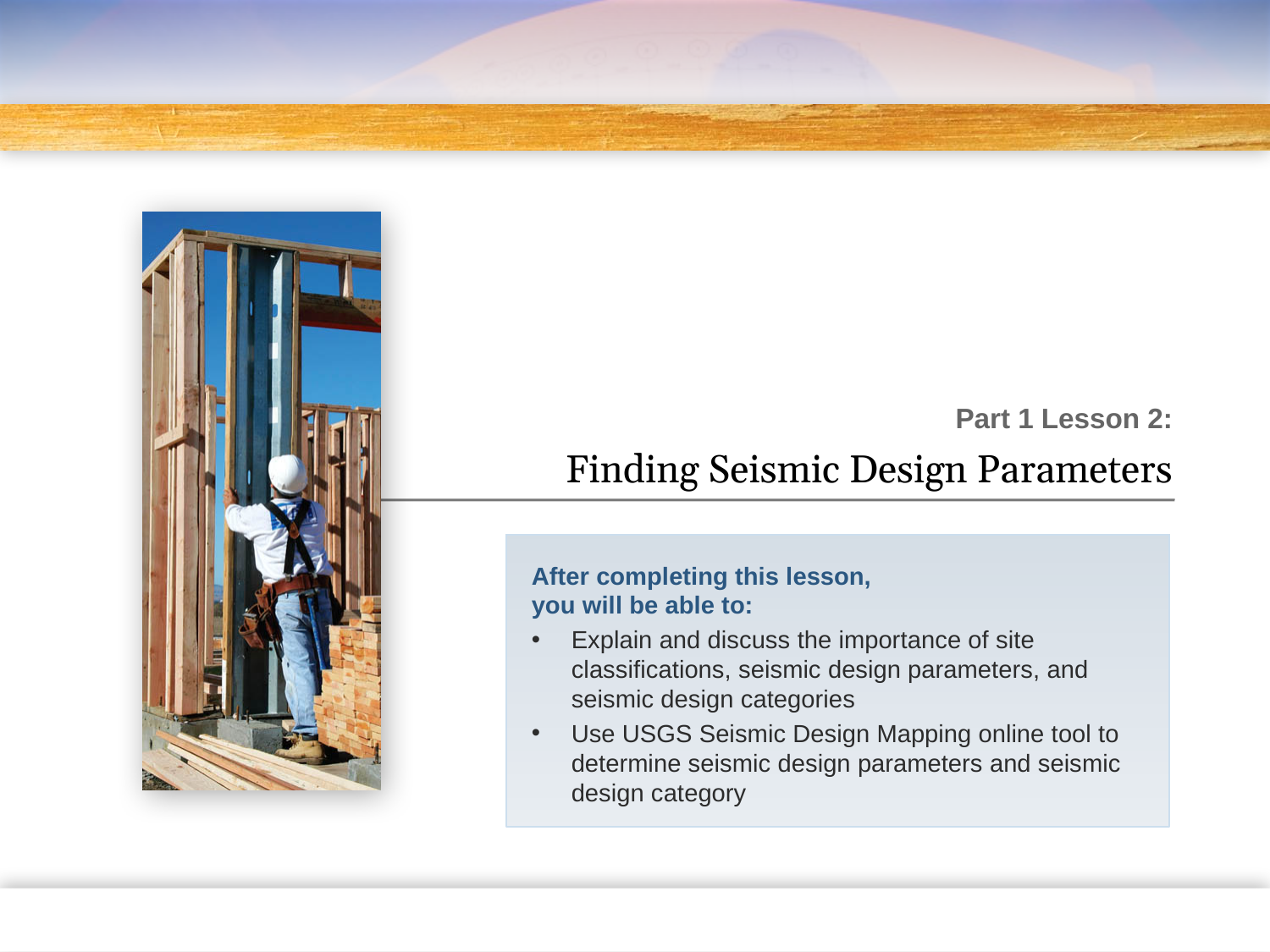

Part 1 Lesson 2:
Finding Seismic Design Parameters
After completing this lesson,
you will be able to:
Explain and discuss the importance of site classifications, seismic design parameters, and seismic design categories
Use USGS Seismic Design Mapping online tool to determine seismic design parameters and seismic design category